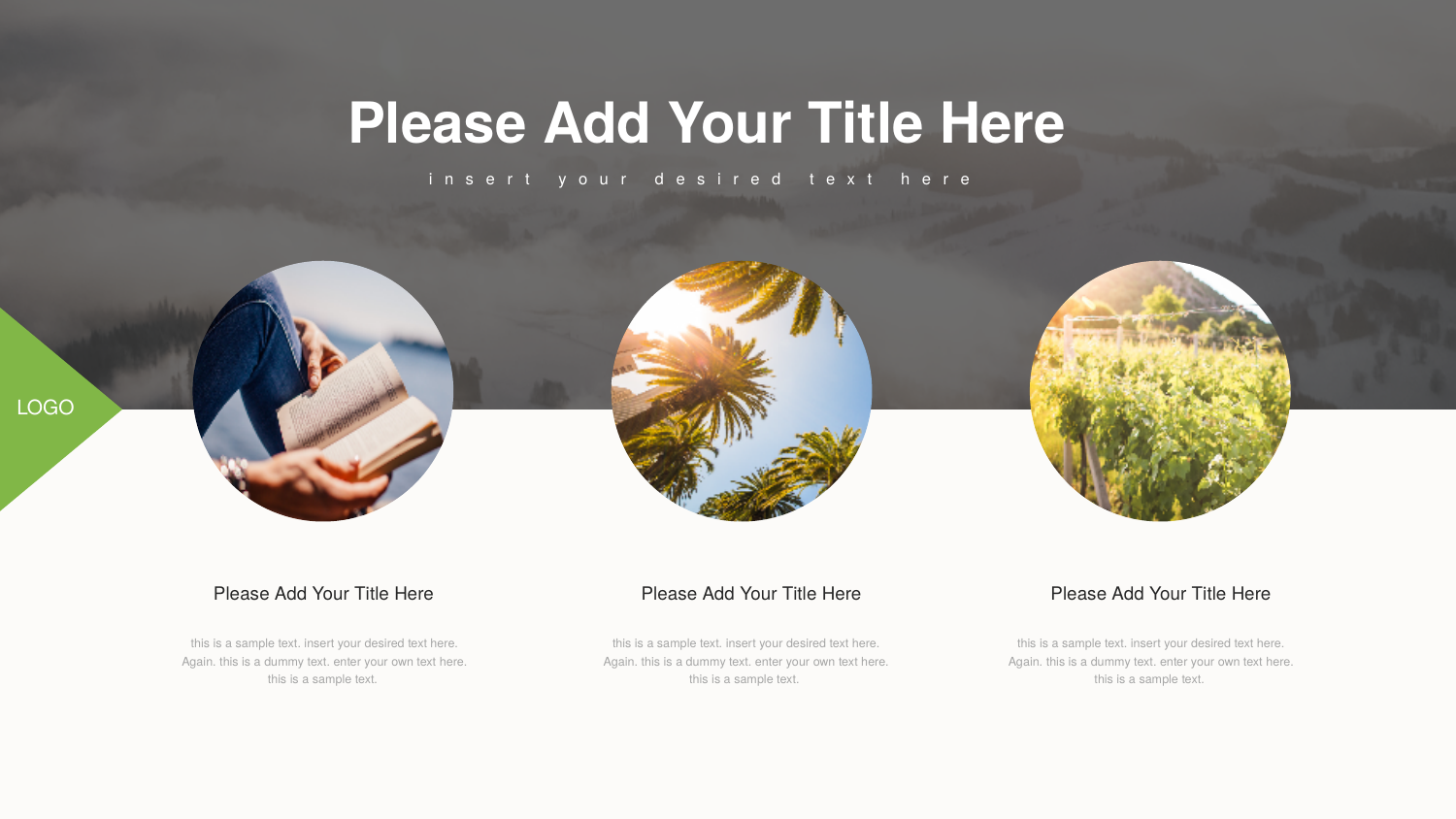

Please Add Your Title Here
insert your desired text here

LOGO
Please Add Your Title Here
this is a sample text. insert your desired text here. Again. this is a dummy text. enter your own text here. this is a sample text.
Please Add Your Title Here
this is a sample text. insert your desired text here. Again. this is a dummy text. enter your own text here. this is a sample text.
Please Add Your Title Here
this is a sample text. insert your desired text here. Again. this is a dummy text. enter your own text here. this is a sample text.